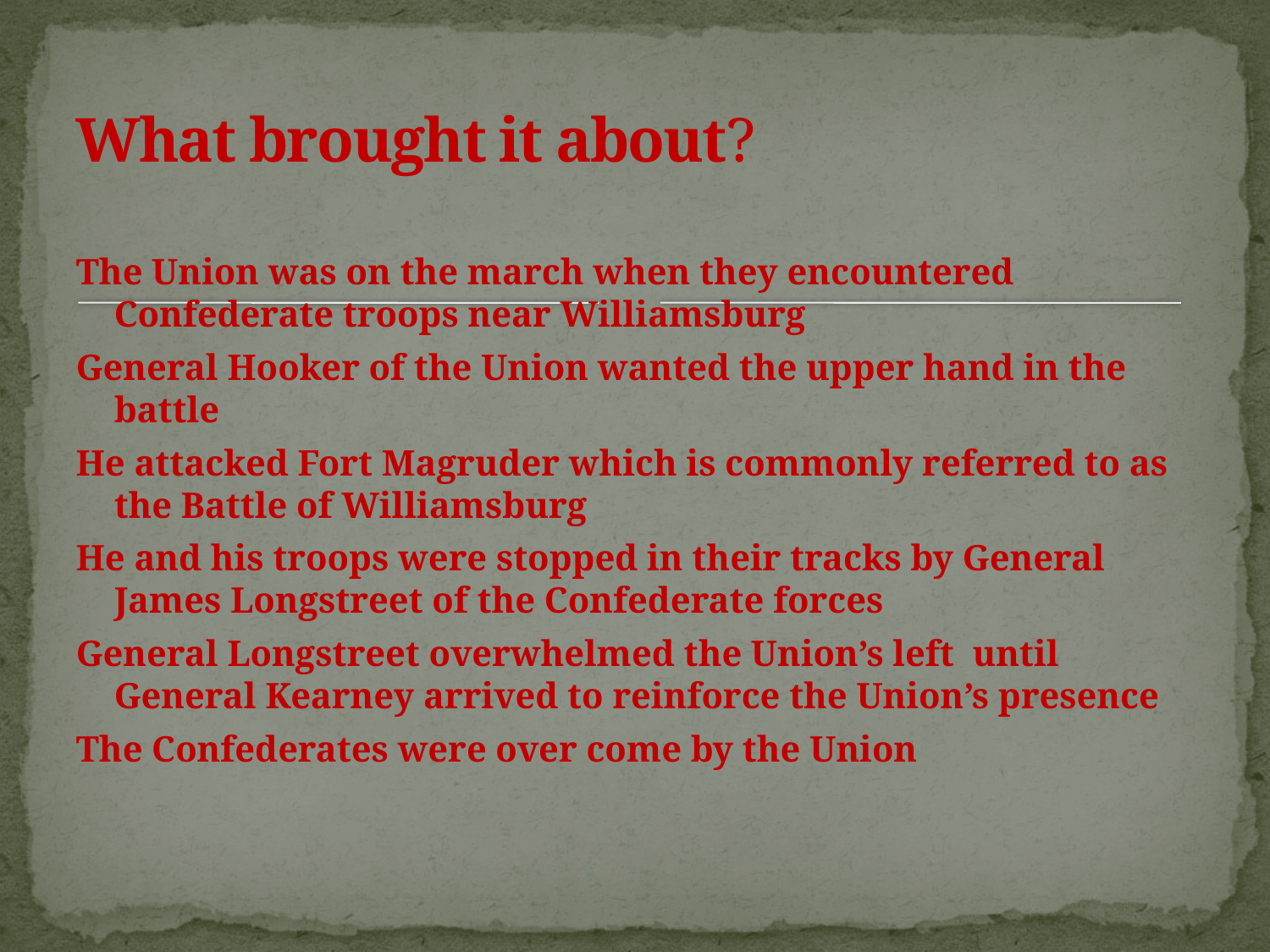

# What brought it about?

The Union was on the march when they encountered Confederate troops near Williamsburg
General Hooker of the Union wanted the upper hand in the battle
He attacked Fort Magruder which is commonly referred to as the Battle of Williamsburg
He and his troops were stopped in their tracks by General James Longstreet of the Confederate forces
General Longstreet overwhelmed the Union’s left  until General Kearney arrived to reinforce the Union’s presence
The Confederates were over come by the Union